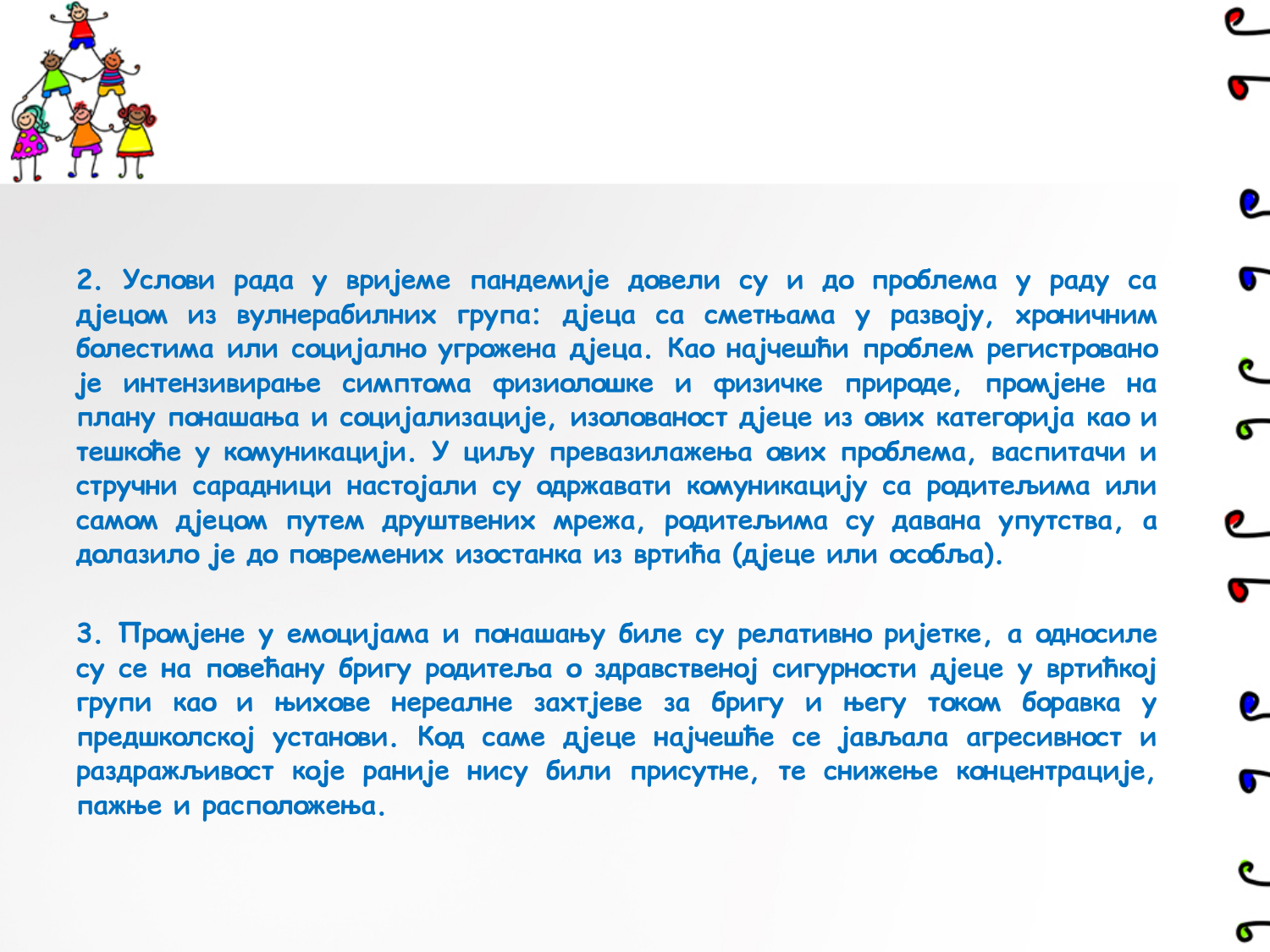

2. Услови рада у вријеме пандемије довели су и до проблема у раду са дјецом из вулнерабилних група: дјеца са сметњама у развоју, хроничним болестима или социјално угрожена дјеца. Као најчешћи проблем регистровано је интензивирање симптома физиолошке и физичке природе, промјене на плану понашања и социјализације, изолованост дјеце из ових категорија као и тешкоће у комуникацији. У циљу превазилажења ових проблема, васпитачи и стручни сарадници настојали су одржавати комуникацију са родитељима или самом дјецом путем друштвених мрежа, родитељима су давана упутства, а долазило је до повремених изостанка из вртића (дјеце или особља).

3. Промјене у емоцијама и понашању биле су релативно ријетке, а односиле су се на повећану бригу родитеља о здравственој сигурности дјеце у вртићкој групи као и њихове нереалне захтјеве за бригу и његу током боравка у предшколској установи. Код саме дјеце најчешће се јављала агресивност и раздражљивост које раније нису били присутне, те снижење концентрације, пажње и расположења.